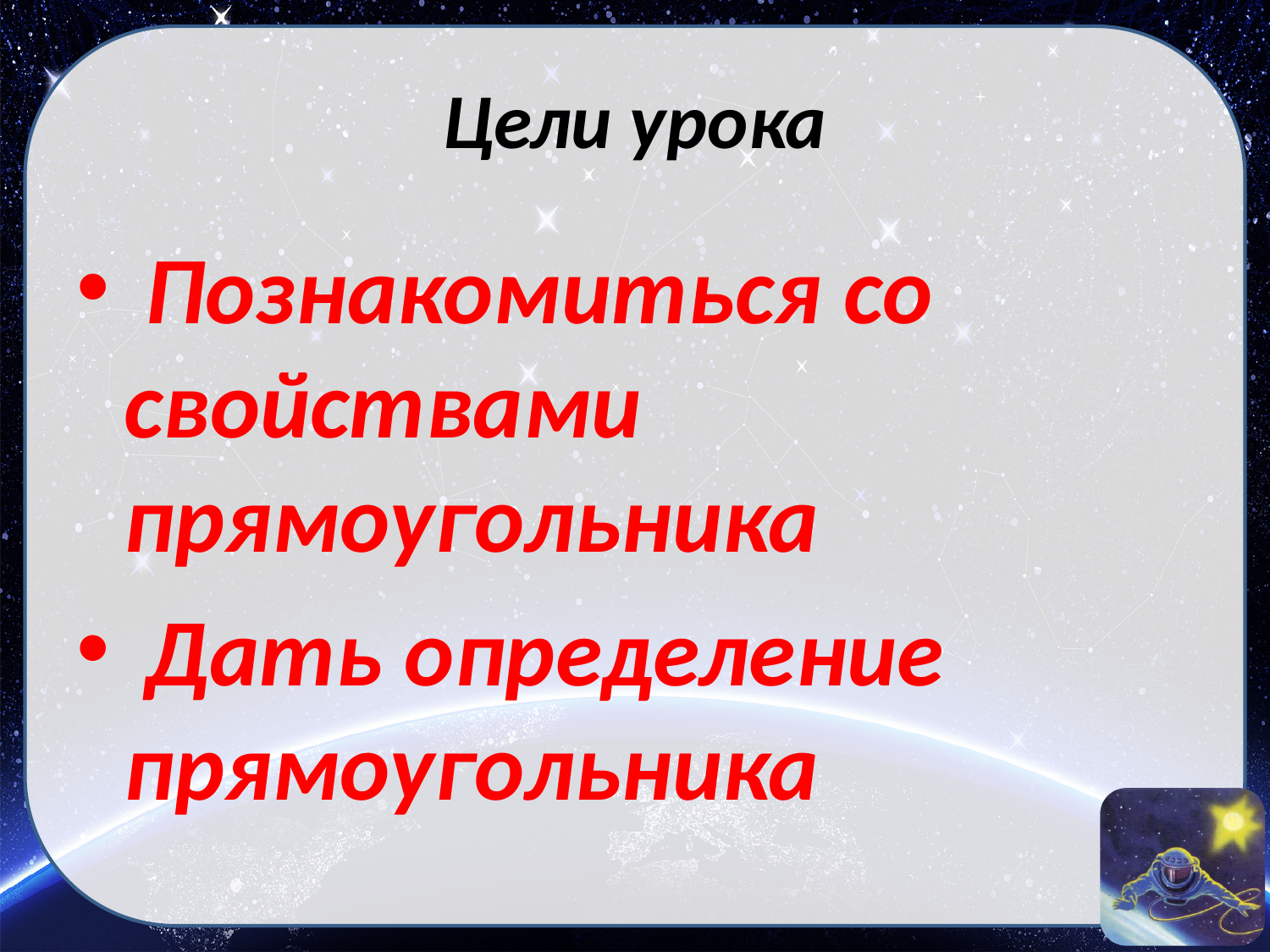

# Цели урока
 Познакомиться со свойствами прямоугольника
 Дать определение прямоугольника